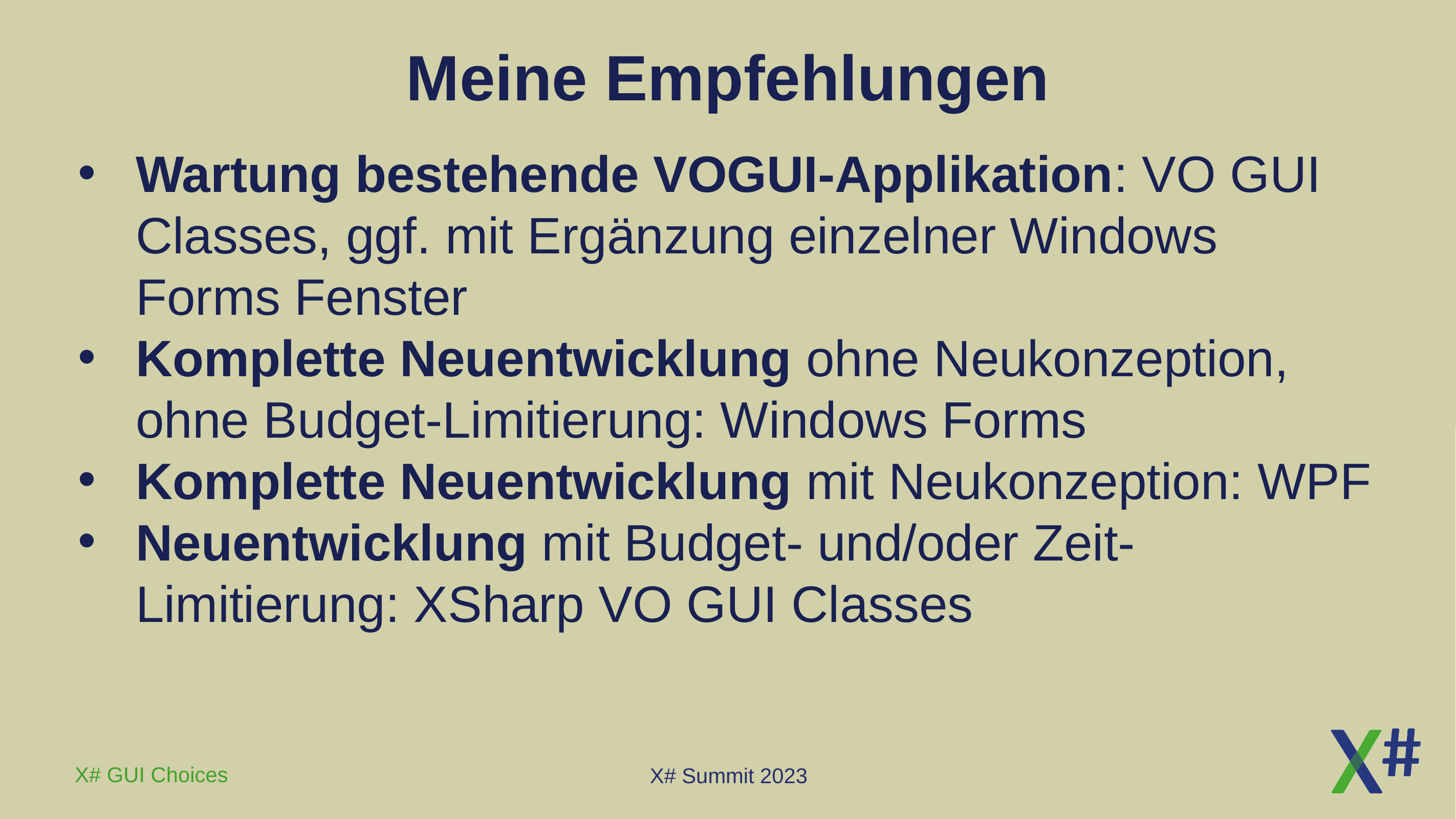

# Meine Empfehlungen
Wartung bestehende VOGUI-Applikation: VO GUI Classes, ggf. mit Ergänzung einzelner Windows Forms Fenster
Komplette Neuentwicklung ohne Neukonzeption, ohne Budget-Limitierung: Windows Forms
Komplette Neuentwicklung mit Neukonzeption: WPF
Neuentwicklung mit Budget- und/oder Zeit-Limitierung: XSharp VO GUI Classes